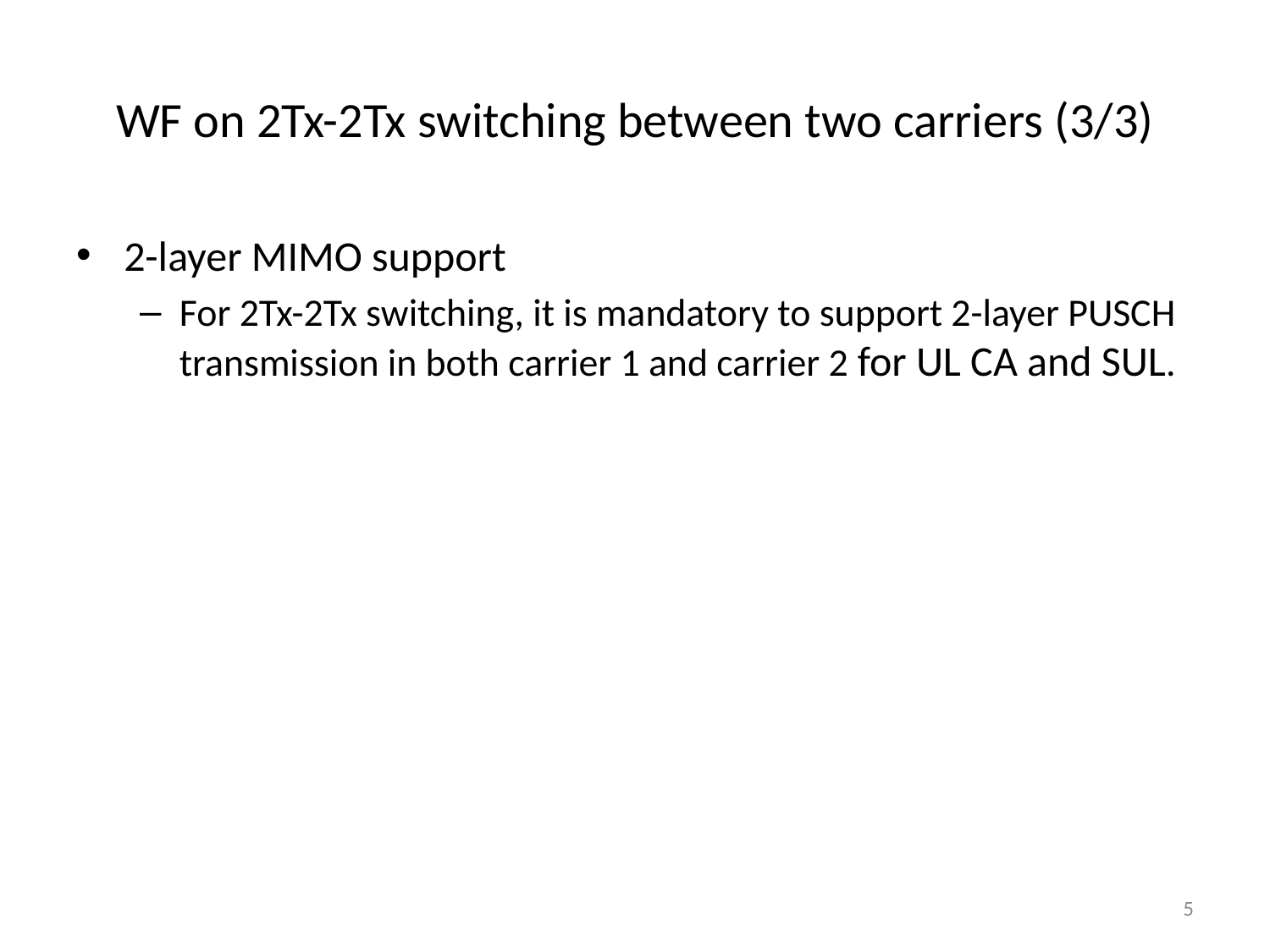

# WF on 2Tx-2Tx switching between two carriers (3/3)
2-layer MIMO support
For 2Tx-2Tx switching, it is mandatory to support 2-layer PUSCH transmission in both carrier 1 and carrier 2 for UL CA and SUL.

5